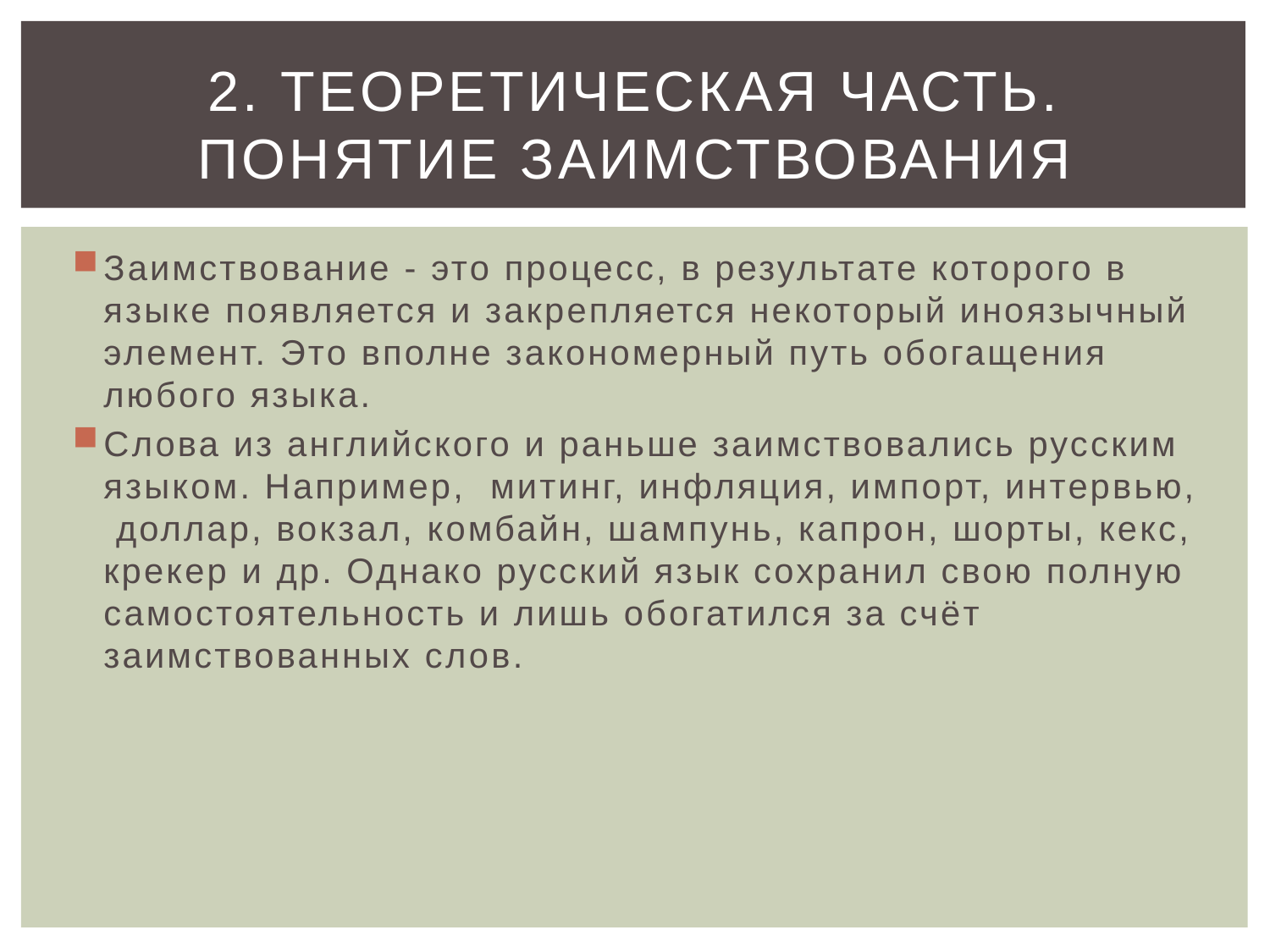

# 2. Теоретическая часть. Понятие заимствования
Заимствование - это процесс, в результате которого в языке появляется и закрепляется некоторый иноязычный элемент. Это вполне закономерный путь обогащения любого языка.
Слова из английского и раньше заимствовались русским языком. Например,  митинг, инфляция, импорт, интервью,  доллар, вокзал, комбайн, шампунь, капрон, шорты, кекс, крекер и др. Однако русский язык сохранил свою полную самостоятельность и лишь обогатился за счёт заимствованных слов.